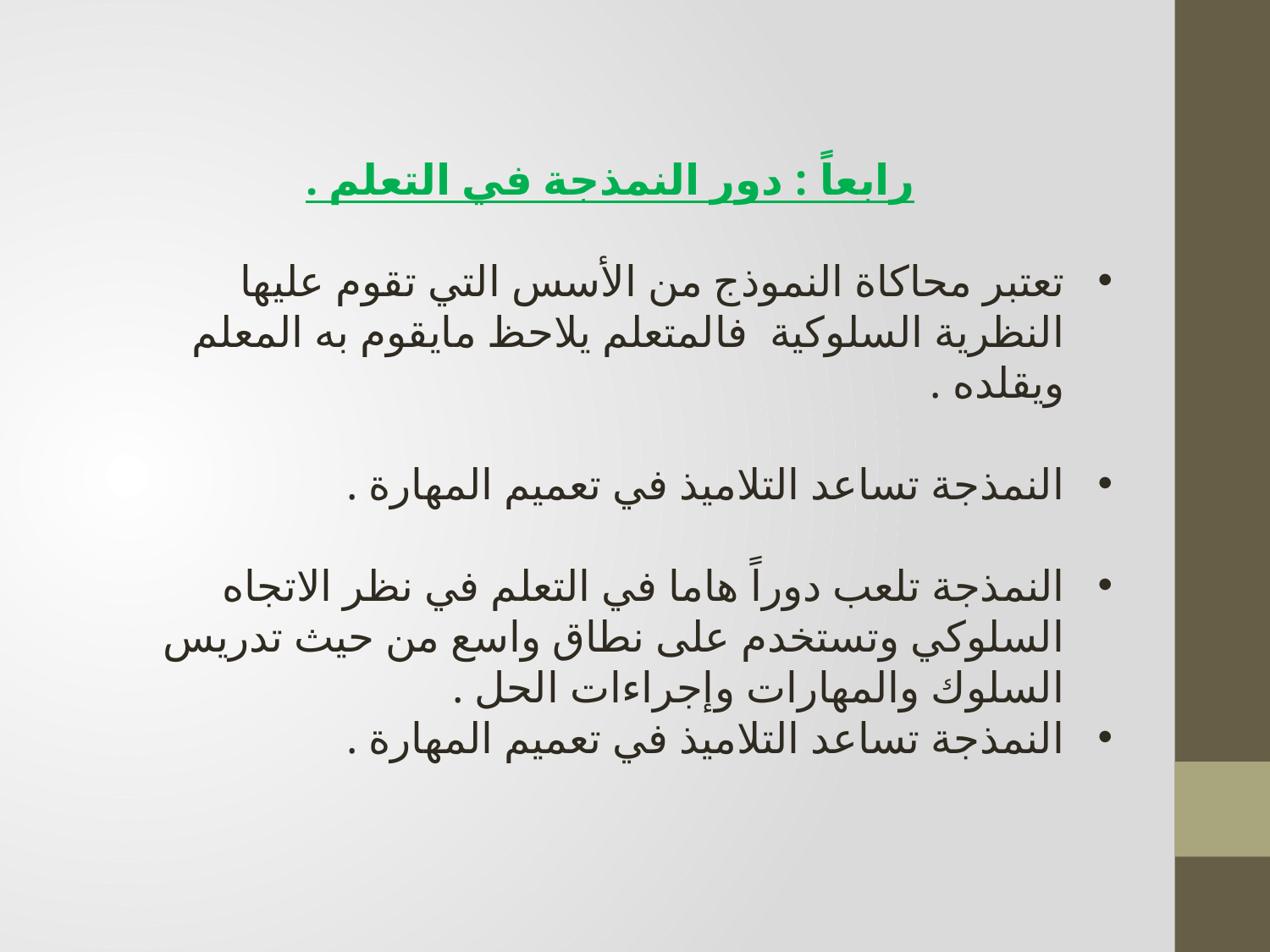

رابعاً : دور النمذجة في التعلم .

تعتبر محاكاة النموذج من الأسس التي تقوم عليها النظرية السلوكية  فالمتعلم يلاحظ مايقوم به المعلم ويقلده .

النمذجة تساعد التلاميذ في تعميم المهارة .

النمذجة تلعب دوراً هاما في التعلم في نظر الاتجاه السلوكي وتستخدم على نطاق واسع من حيث تدريس السلوك والمهارات وإجراءات الحل .
النمذجة تساعد التلاميذ في تعميم المهارة .